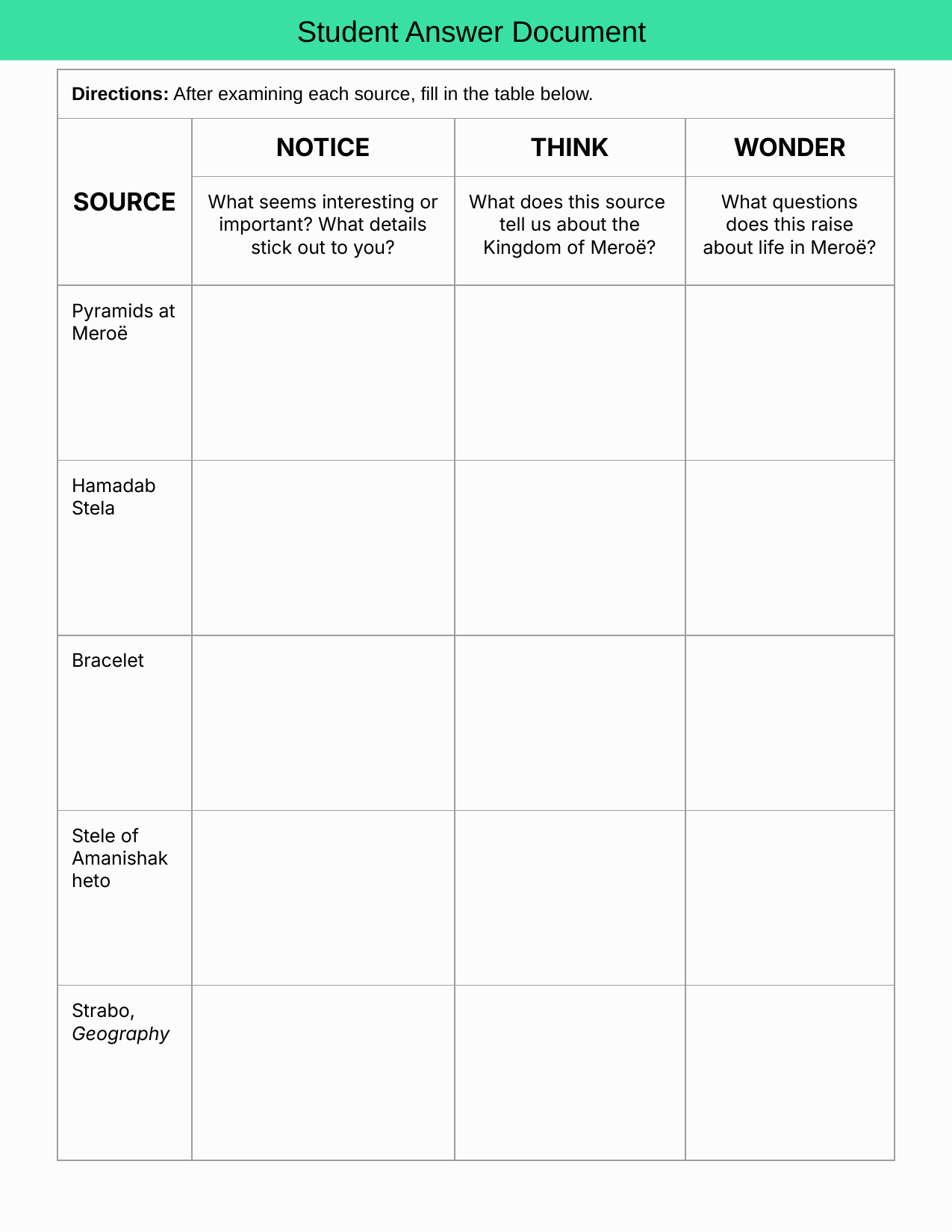

Student Answer Document
| Directions: After examining each source, fill in the table below. |  |  |  |
| --- | --- | --- | --- |
| SOURCE | NOTICE | THINK | WONDER |
|  | What seems interesting or important? What details stick out to you? | What does this source tell us about the Kingdom of Meroë? | What questions does this raise about life in Meroë? |
| Pyramids at Meroë |  |  |  |
| Hamadab Stela |  |  |  |
| Bracelet |  |  |  |
| Stele of Amanishakheto |  |  |  |
| Strabo, Geography |  |  |  |